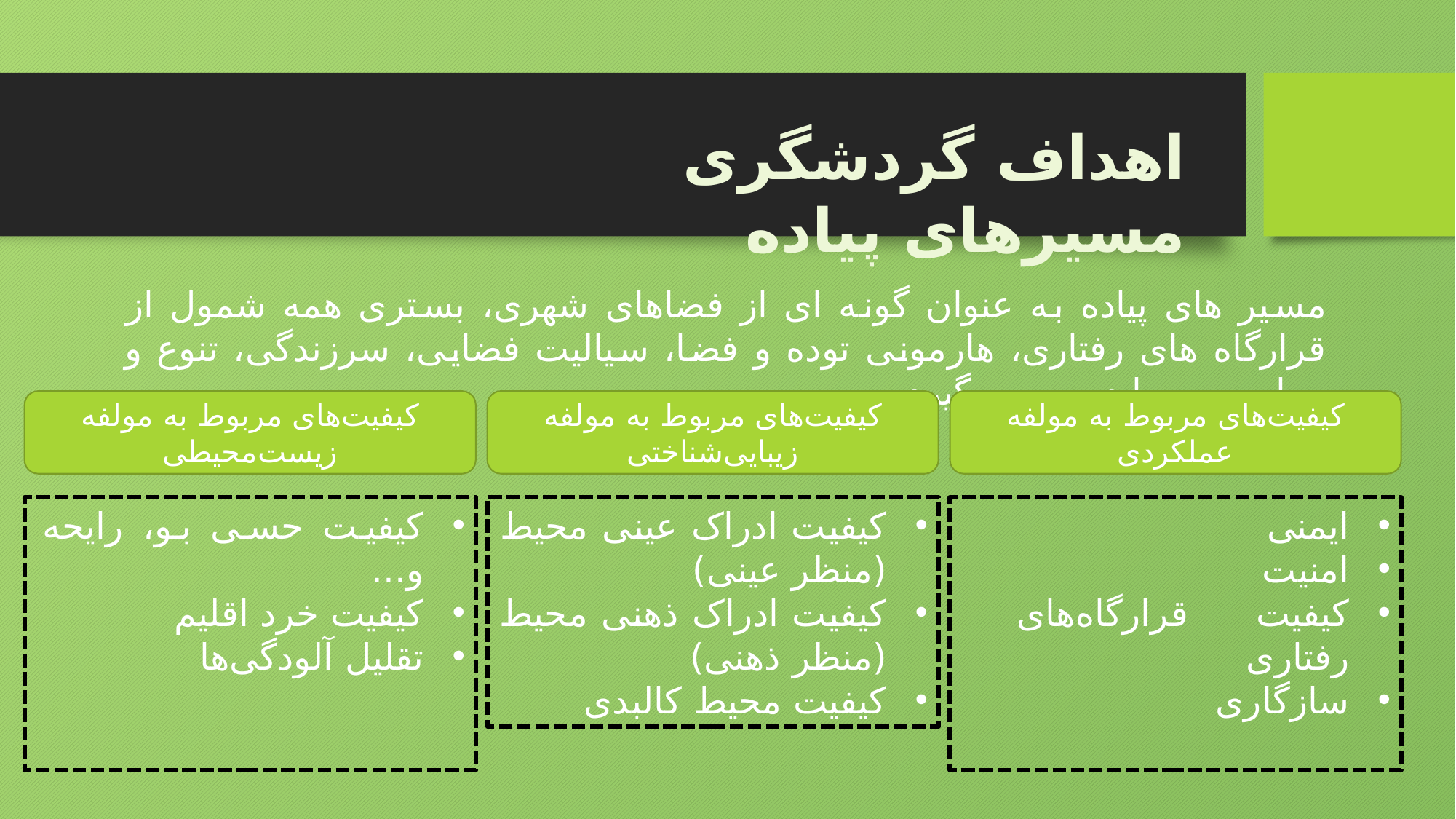

اهداف گردشگری مسیرهای پیاده
مسیر های پیاده به عنوان گونه ای از فضاهای شهری، بستری همه شمول از قرارگاه های رفتاری، هارمونی توده و فضا، سیالیت فضایی، سرزندگی، تنوع و پویایی و... را در بر می گیرد.

کیفیت‌های مربوط به مولفه زیست‌محیطی
کیفیت‌های مربوط به مولفه زیبایی‌شناختی
کیفیت‌های مربوط به مولفه عملکردی
کیفیت حسی بو، رایحه و...
کیفیت خرد اقلیم
تقلیل آلودگی‌ها

کیفیت ادراک عینی محیط (منظر عینی)
کیفیت ادراک ذهنی محیط (منظر ذهنی)
کیفیت محیط کالبدی
ایمنی
امنیت
کیفیت قرارگاه‌های رفتاری
سازگاری